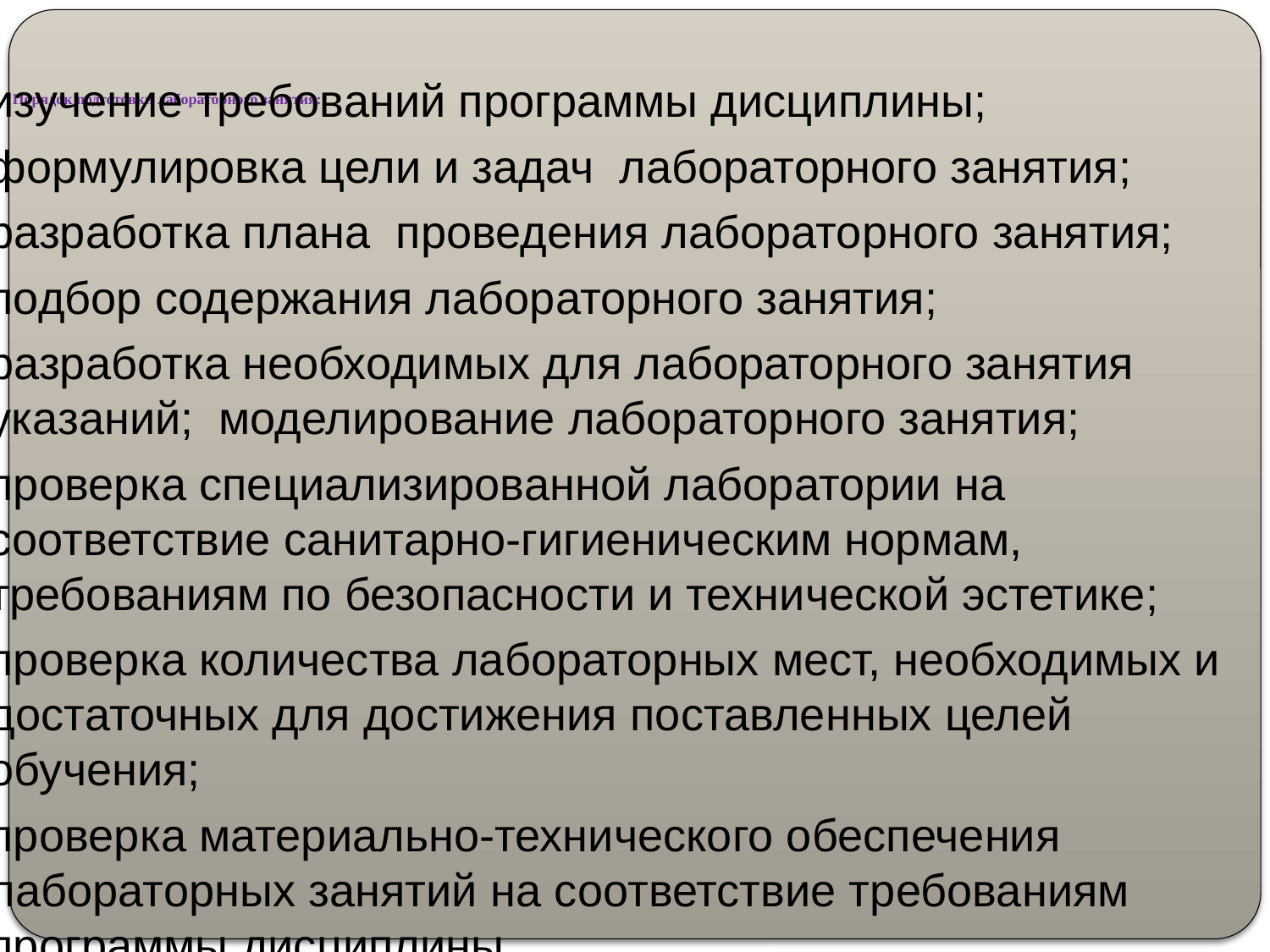

# Порядок подготовки лабораторного занятия:

изучение требований программы дисциплины;
формулировка цели и задач  лабораторного занятия;
разработка плана  проведения лабораторного занятия;
подбор содержания лабораторного занятия;
разработка необходимых для лабораторного занятия указаний;  моделирование лабораторного занятия;
проверка специализированной лаборатории на соответствие санитарно-гигиеническим нормам, требованиям по безопасности и технической эстетике;
проверка количества лабораторных мест, необходимых и достаточных для достижения поставленных целей обучения;
проверка материально-технического обеспечения лабораторных занятий на соответствие требованиям программы дисциплины.